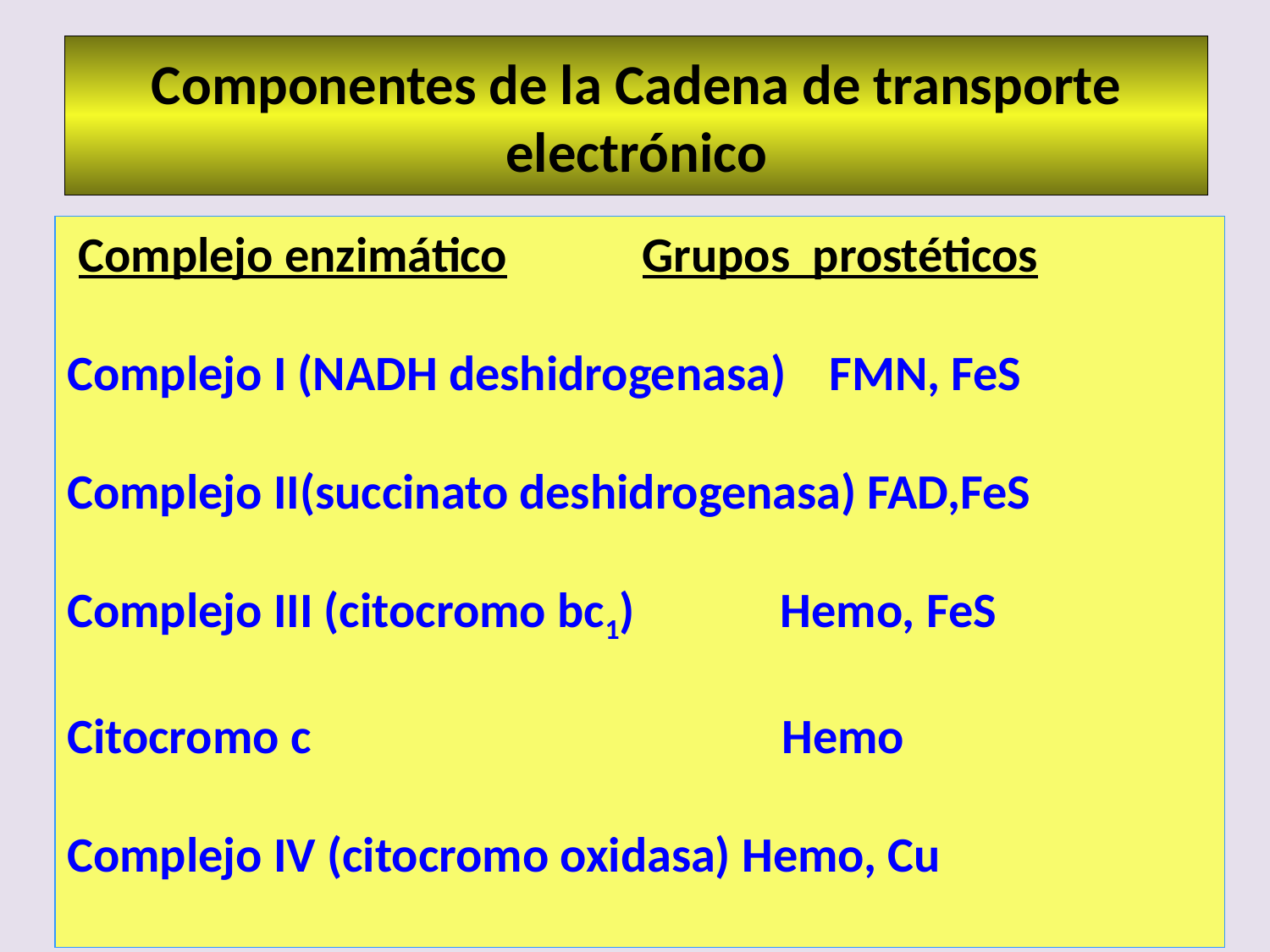

# Componentes de la Cadena de transporte electrónico
 Complejo enzimático            Grupos  prostéticos

Complejo I (NADH deshidrogenasa) 	FMN, FeS

Complejo II(succinato deshidrogenasa) FAD,FeS

Complejo III (citocromo bc1)             Hemo, FeS

Citocromo c                                          Hemo

Complejo IV (citocromo oxidasa) Hemo, Cu